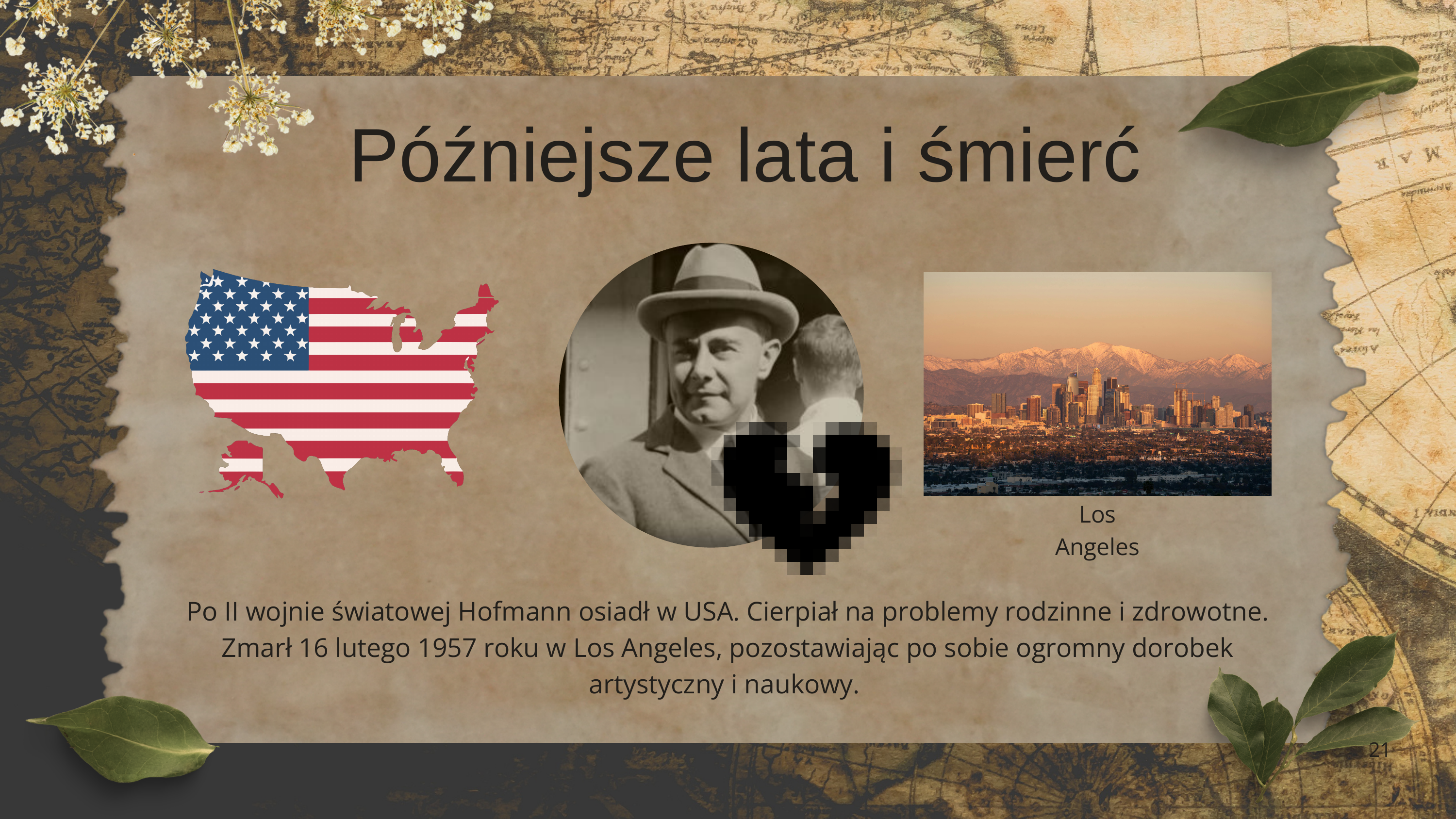

Późniejsze lata i śmierć

Los Angeles
Po II wojnie światowej Hofmann osiadł w USA. Cierpiał na problemy rodzinne i zdrowotne. Zmarł 16 lutego 1957 roku w Los Angeles, pozostawiając po sobie ogromny dorobek artystyczny i naukowy.

21